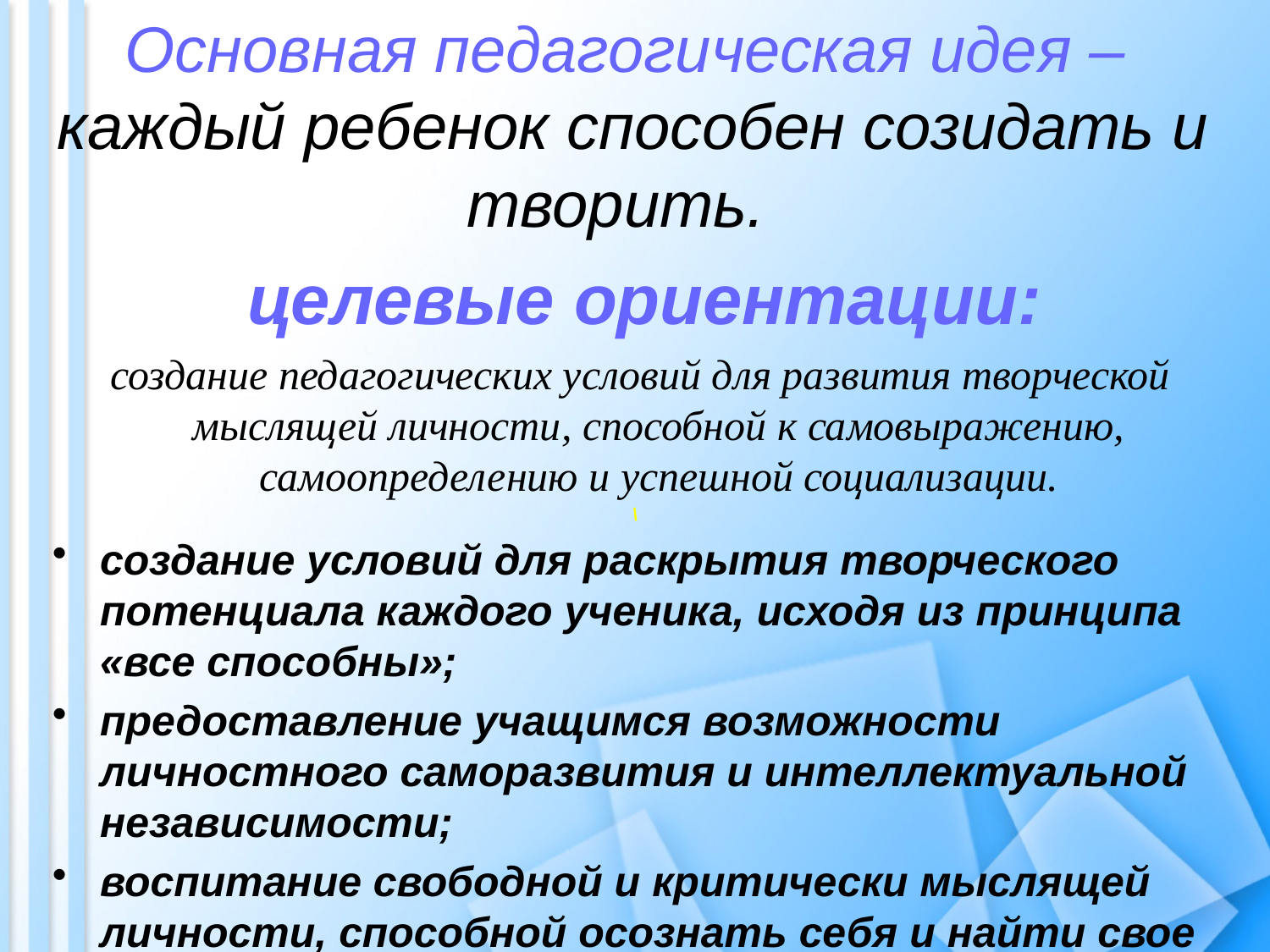

# Основная педагогическая идея – каждый ребенок способен созидать и творить.
 целевые ориентации:
 создание педагогических условий для развития творческой мыслящей личности, способной к самовыражению, самоопределению и успешной социализации.
\
создание условий для раскрытия творческого потенциала каждого ученика, исходя из принципа «все способны»;
предоставление учащимся возможности личностного саморазвития и интеллектуальной независимости;
воспитание свободной и критически мыслящей личности, способной осознать себя и найти свое место в мире.